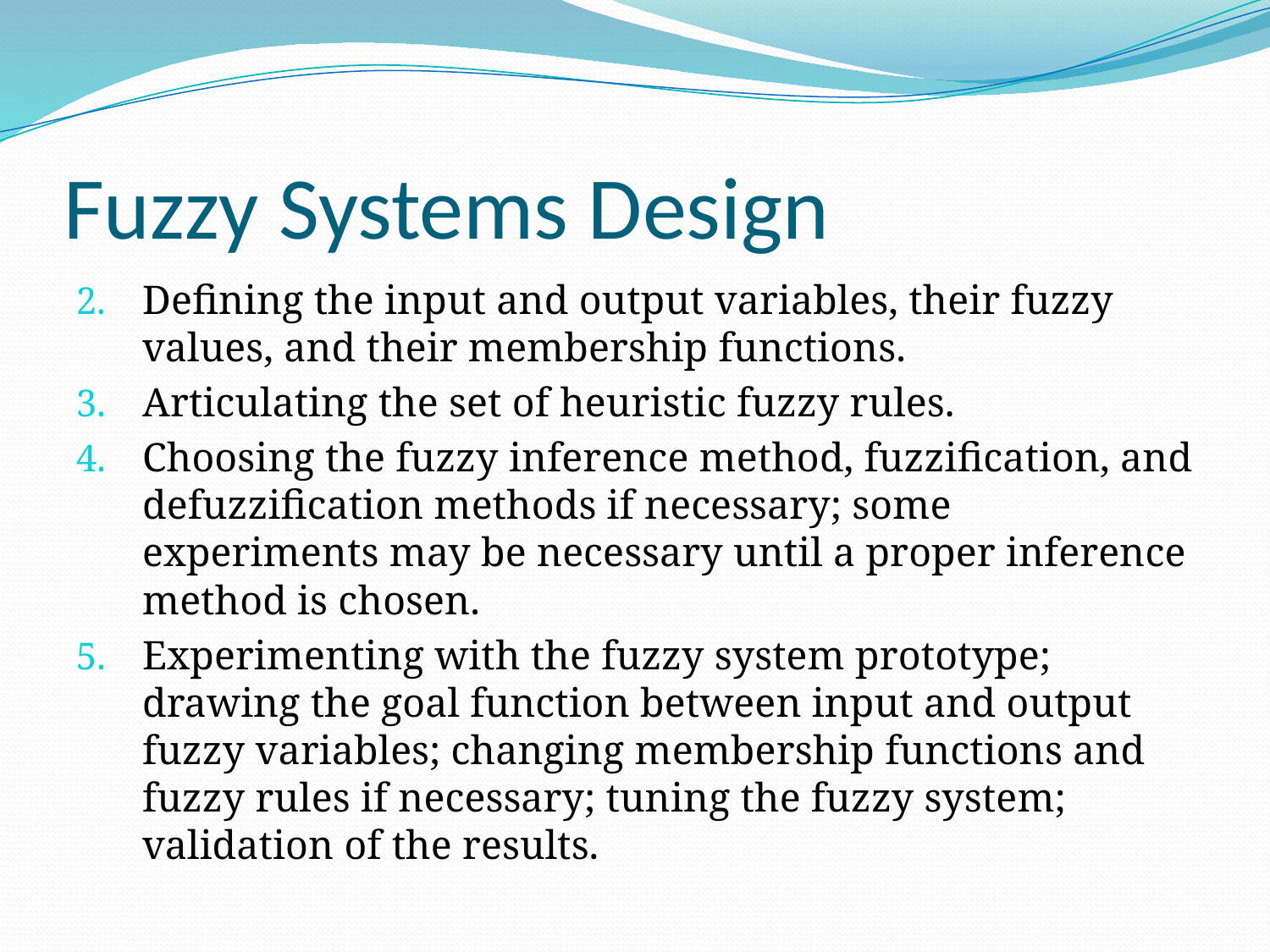

# Fuzzy Systems Design
Defining the input and output variables, their fuzzy values, and their membership functions.
Articulating the set of heuristic fuzzy rules.
Choosing the fuzzy inference method, fuzzification, and defuzzification methods if necessary; some experiments may be necessary until a proper inference method is chosen.
Experimenting with the fuzzy system prototype; drawing the goal function between input and output fuzzy variables; changing membership functions and fuzzy rules if necessary; tuning the fuzzy system; validation of the results.